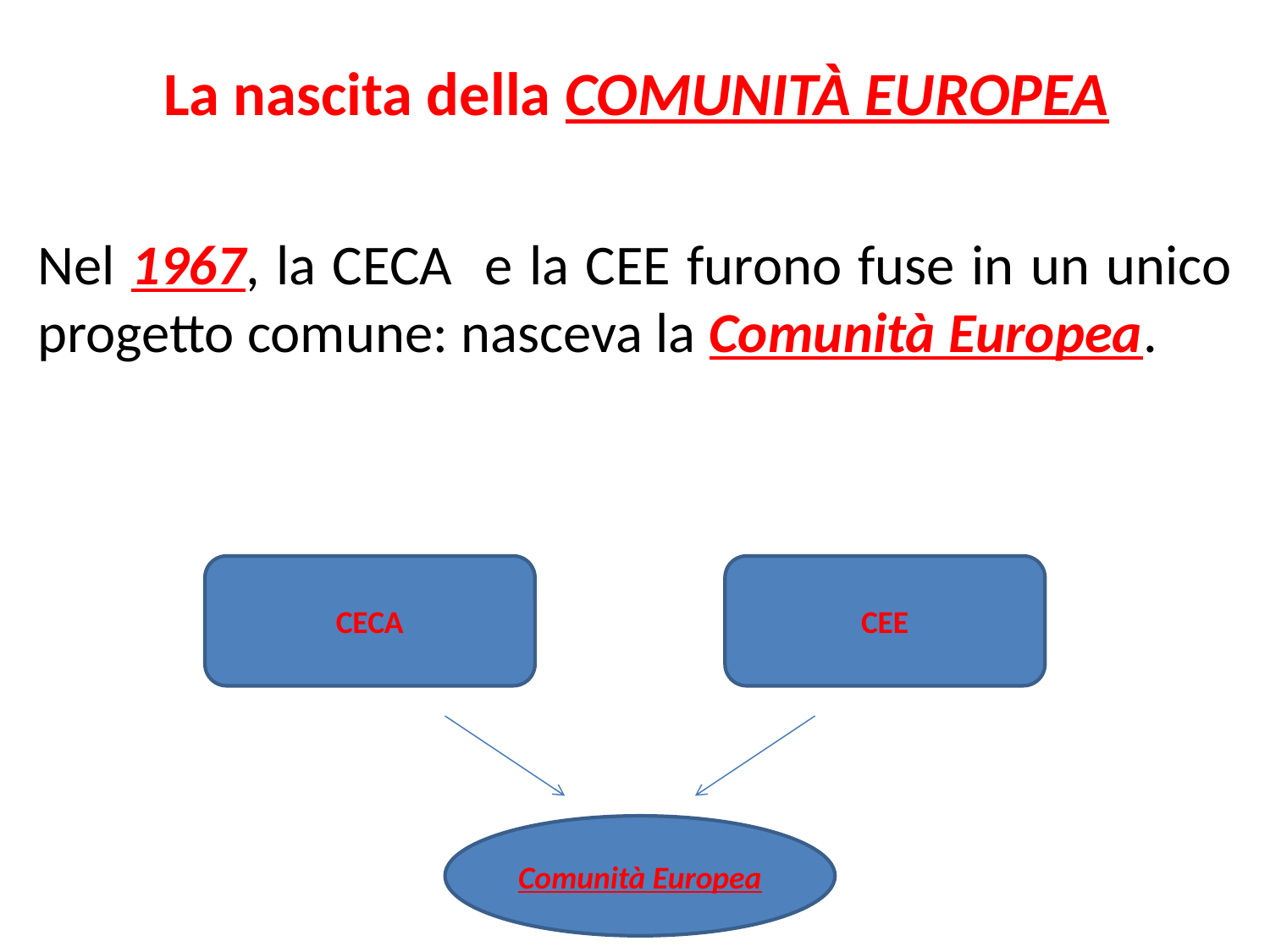

# La nascita della COMUNITÀ EUROPEA
Nel 1967, la CECA  e la CEE furono fuse in un unico progetto comune: nasceva la Comunità Europea.
CECA
CEE
Comunità Europea